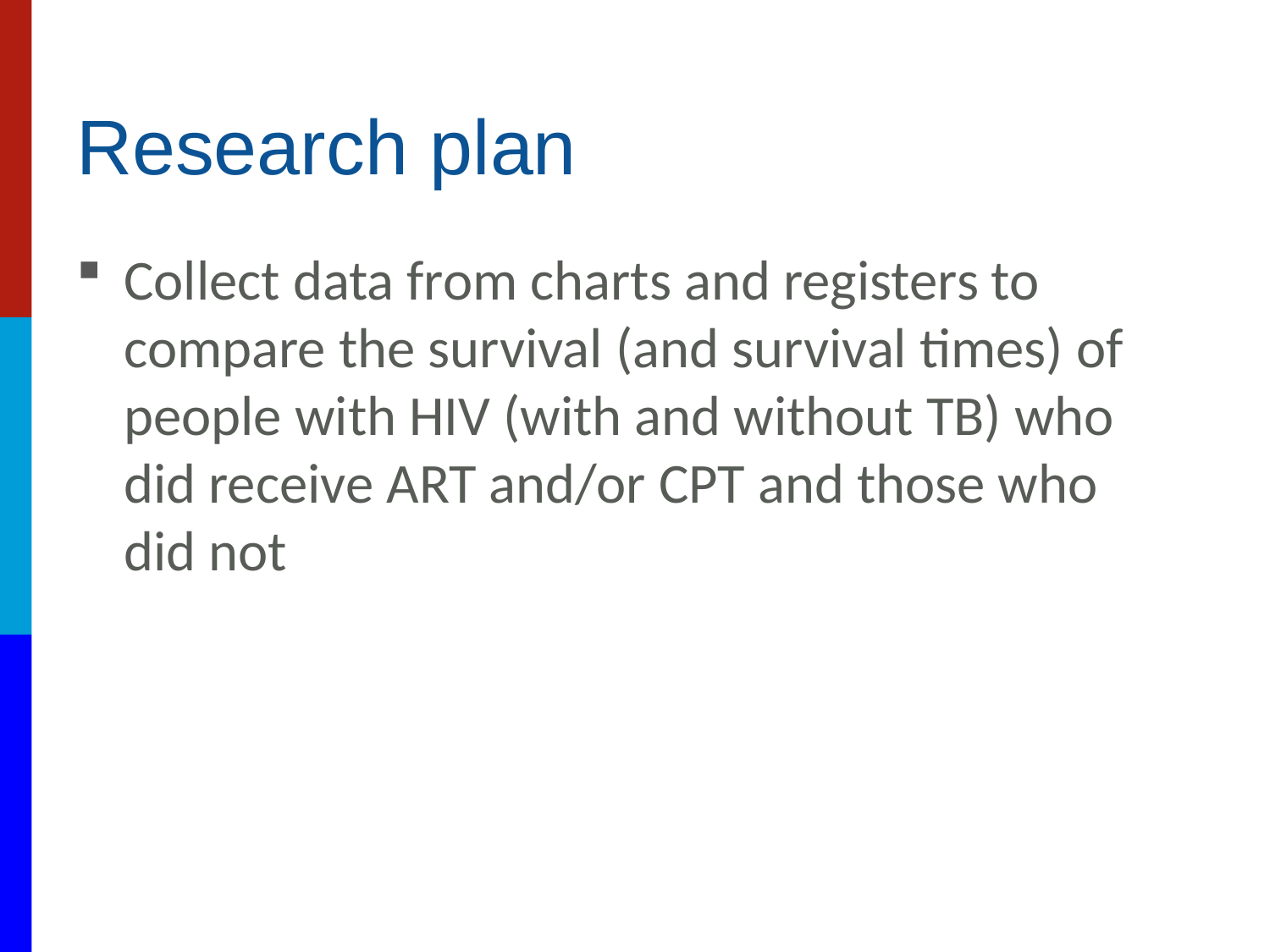

# Research plan
Collect data from charts and registers to compare the survival (and survival times) of people with HIV (with and without TB) who did receive ART and/or CPT and those who did not